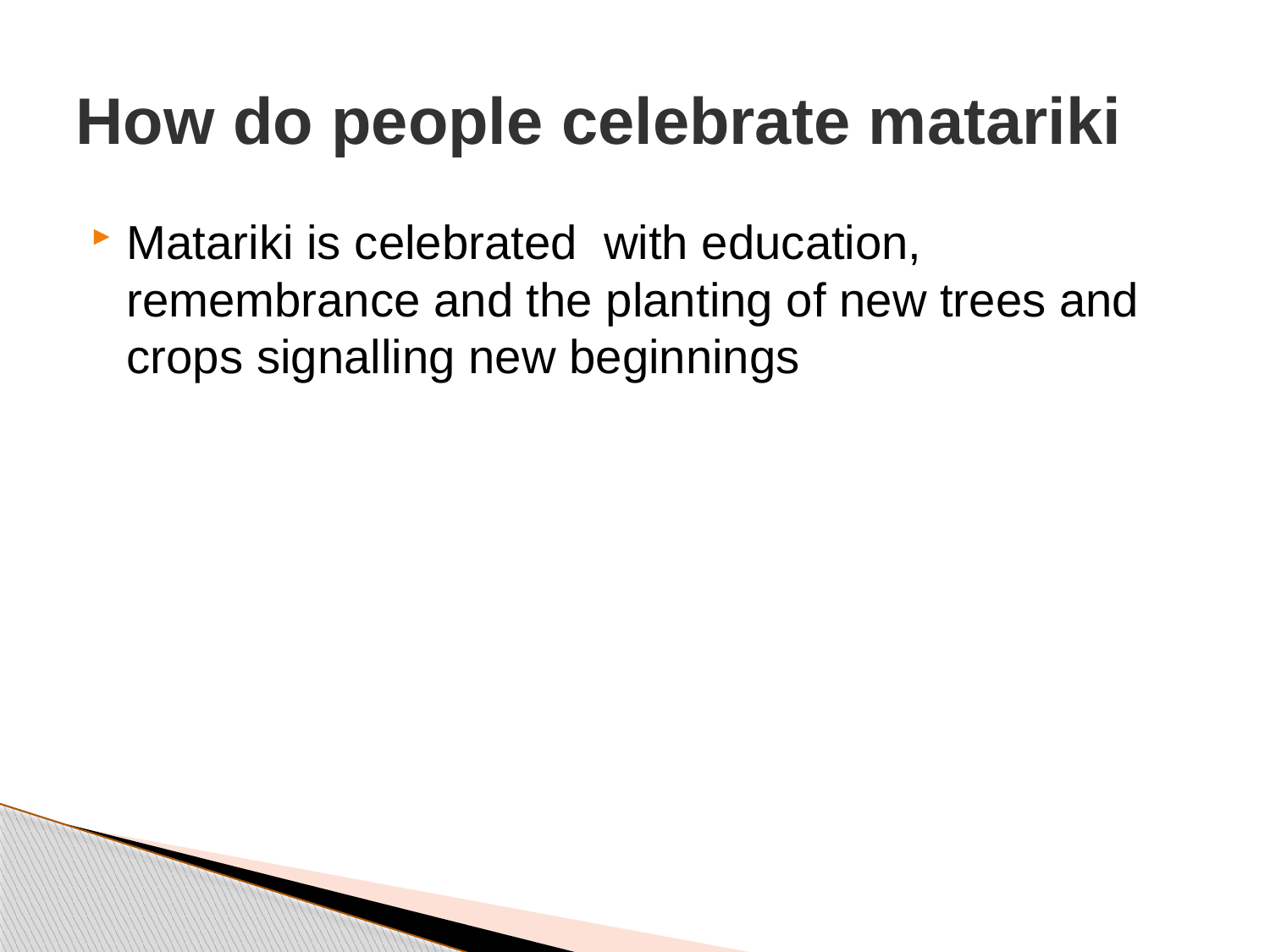

# How do people celebrate matariki
Matariki is celebrated  with education, remembrance and the planting of new trees and crops signalling new beginnings